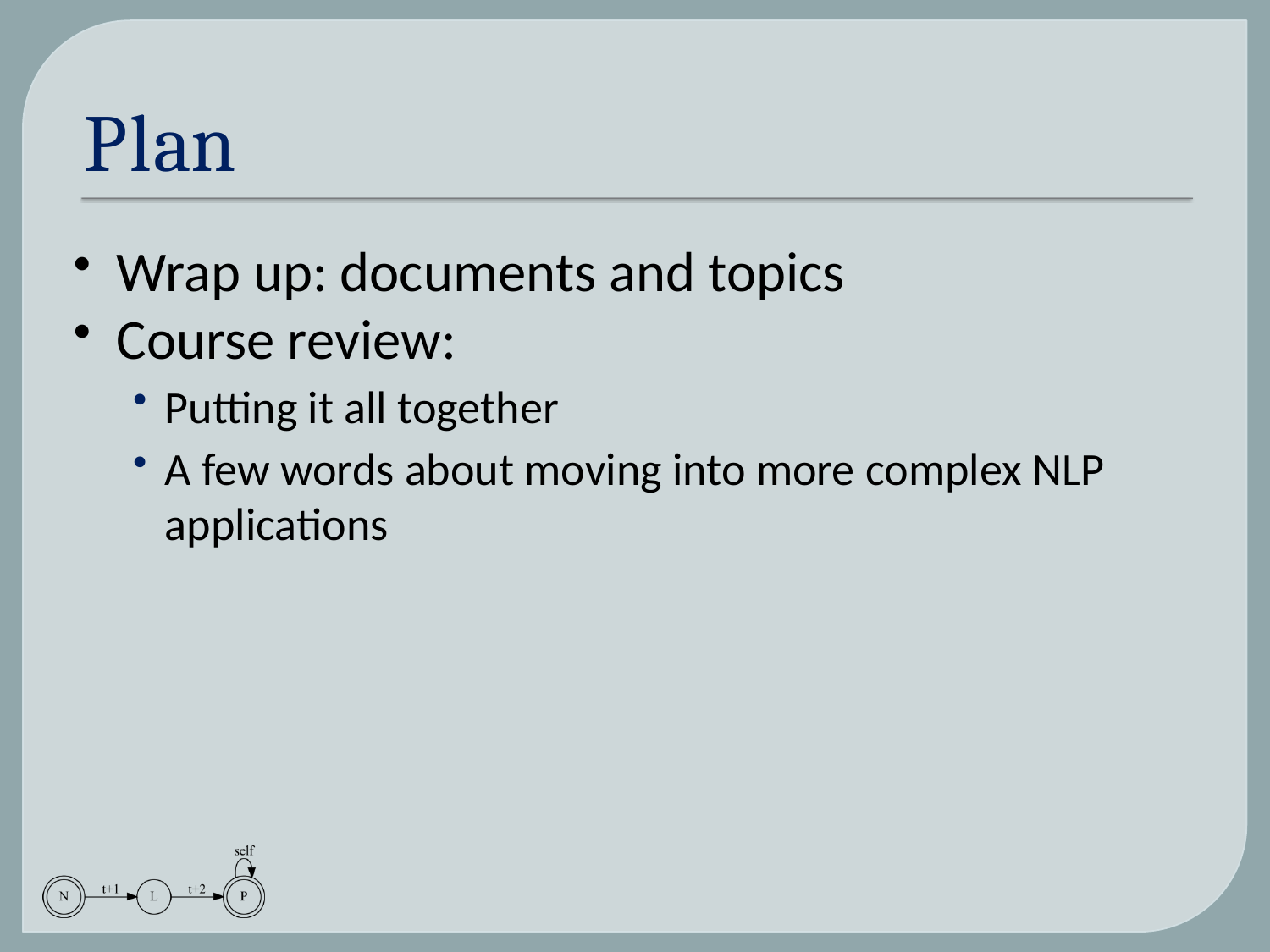

# Plan
Wrap up: documents and topics
Course review:
Putting it all together
A few words about moving into more complex NLP applications